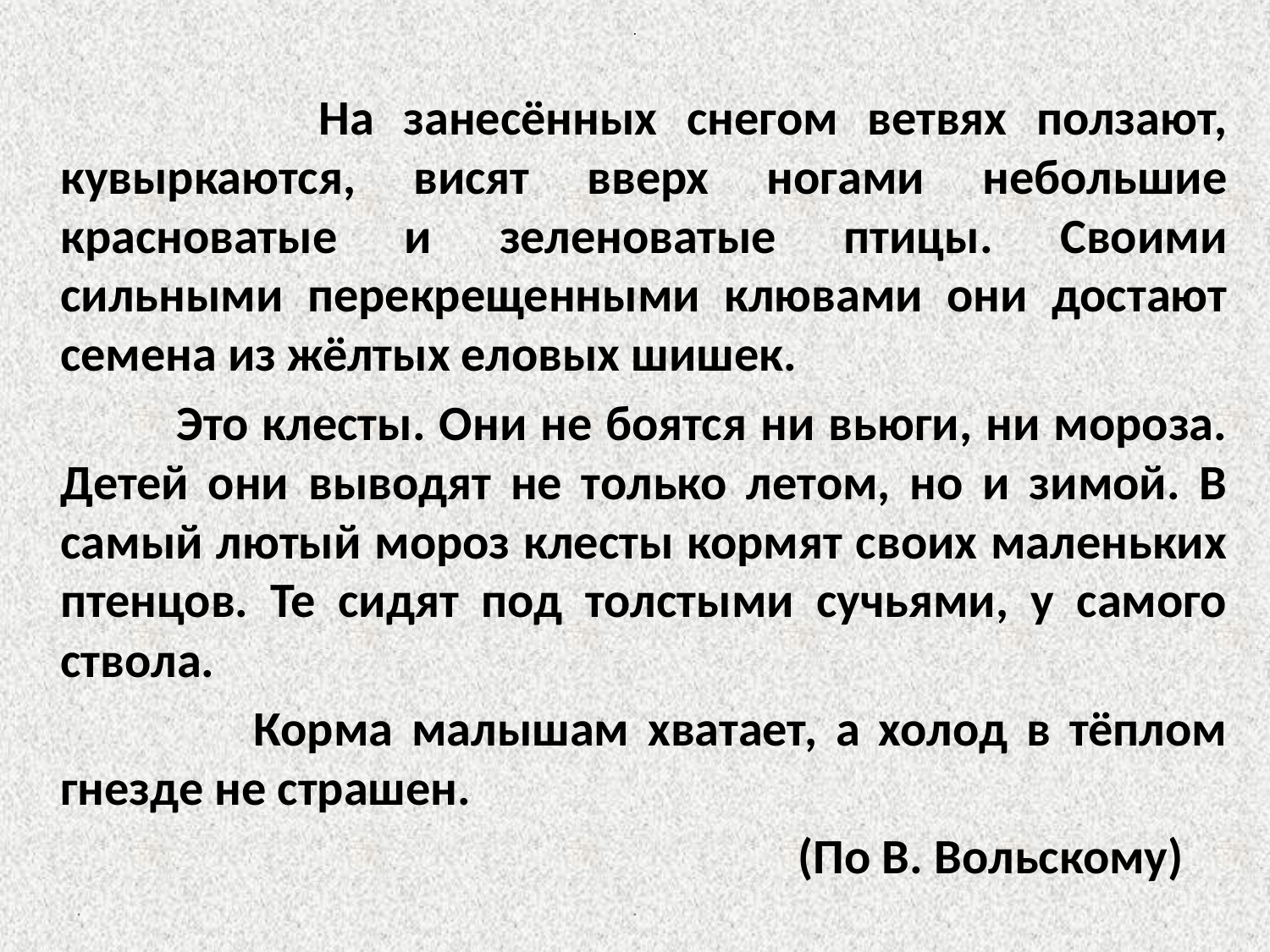

# .
           На занесённых снегом ветвях ползают, кувыркаются, висят вверх ногами небольшие красноватые и зеленоватые птицы. Своими сильными перекрещенными клювами они достают семена из жёлтых еловых шишек.
            Это клесты. Они не боятся ни вьюги, ни мороза. Детей они выводят не только летом, но и зимой. В самый лютый мороз клесты кормят своих маленьких птенцов. Те сидят под толстыми сучьями, у самого ствола.
             Корма малышам хватает, а холод в тёплом гнезде не страшен.
                                                                      (По В. Вольскому)

.
.